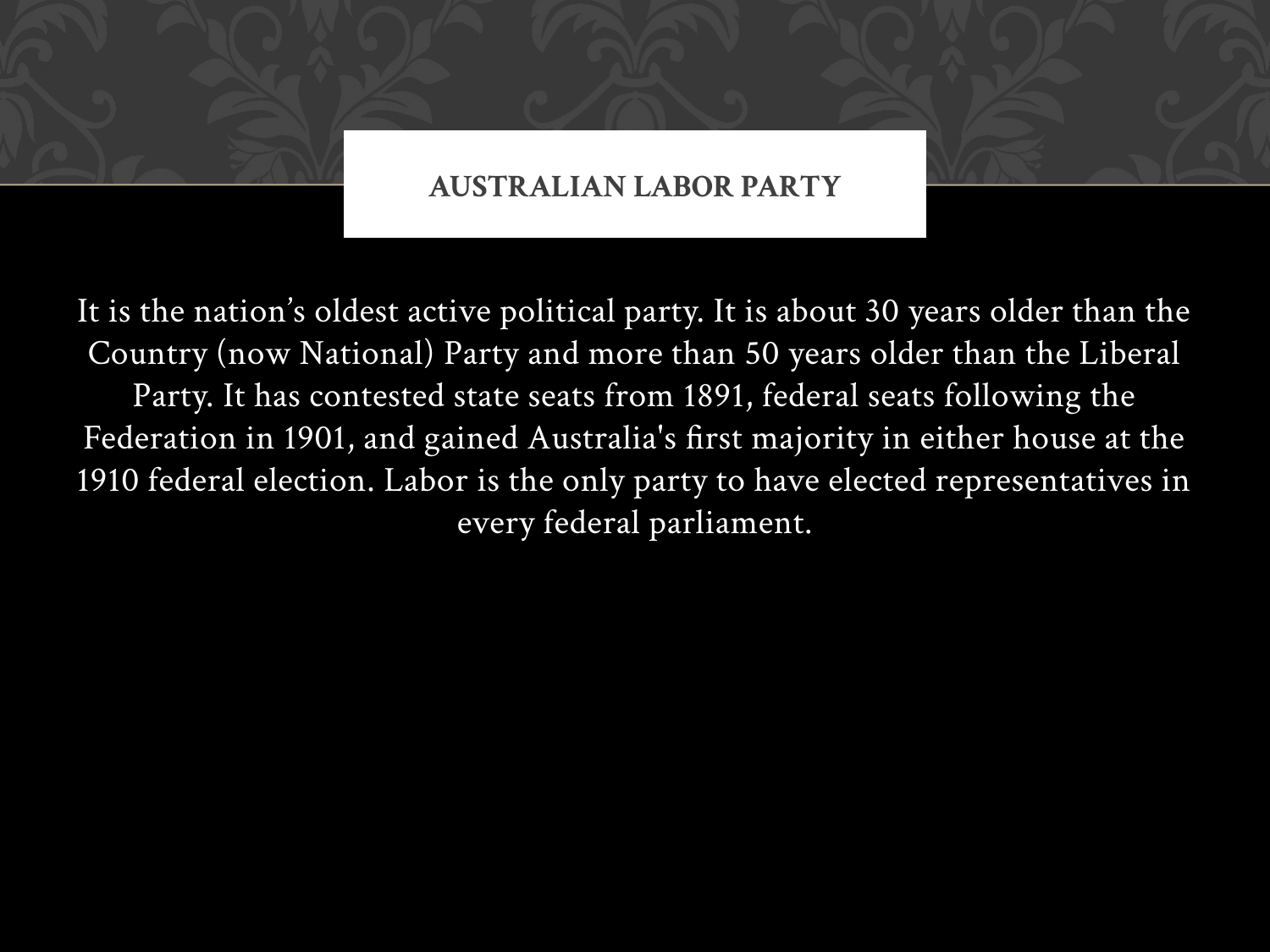

# Australian Labor Party
It is the nation’s oldest active political party. It is about 30 years older than the Country (now National) Party and more than 50 years older than the Liberal Party. It has contested state seats from 1891, federal seats following the Federation in 1901, and gained Australia's first majority in either house at the 1910 federal election. Labor is the only party to have elected representatives in every federal parliament.